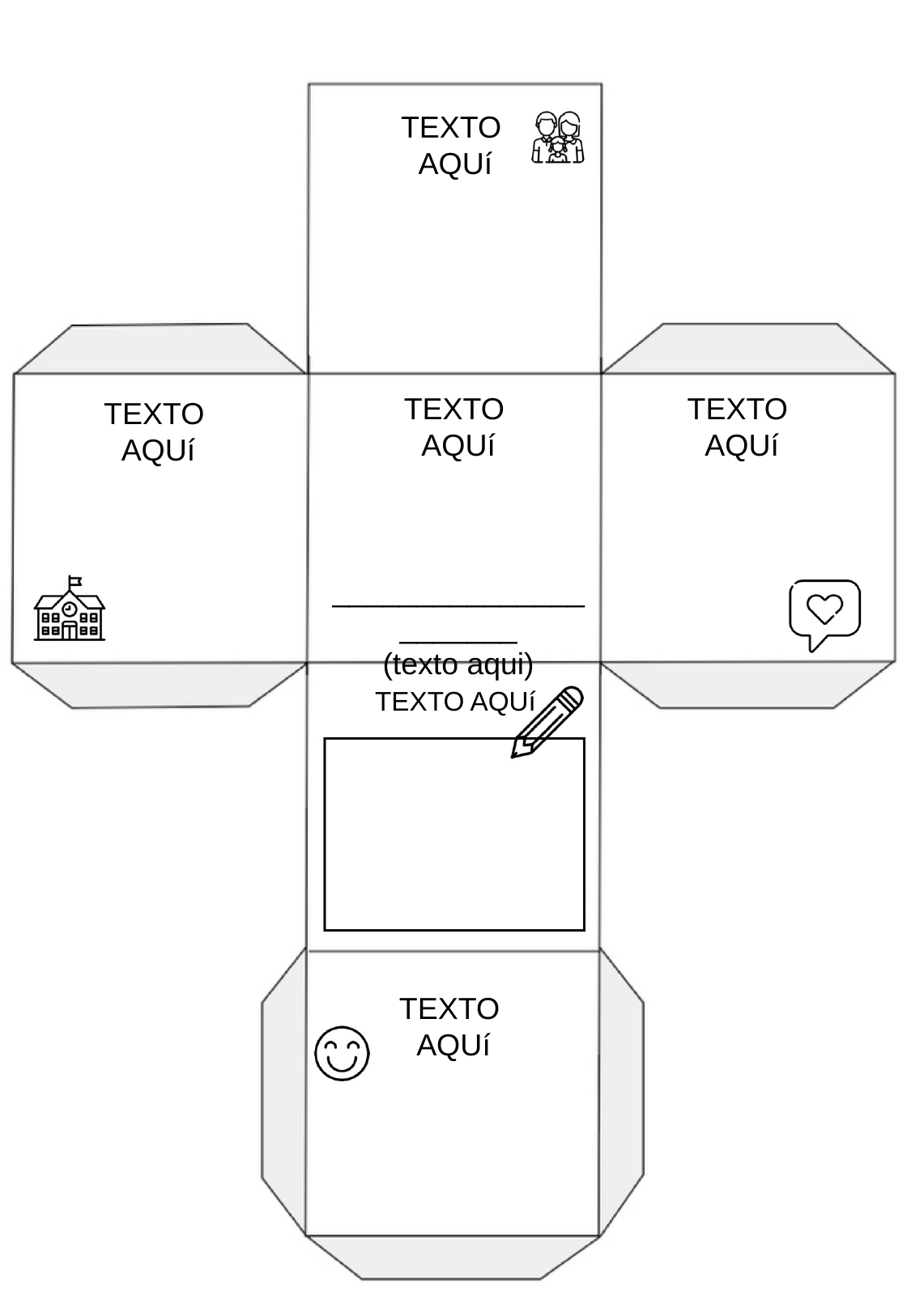

TEXTO
AQUí

TEXTO
AQUí

______________________
(texto aqui)
TEXTO
AQUí
TEXTO
AQUí

TEXTO AQUí

TEXTO
AQUí